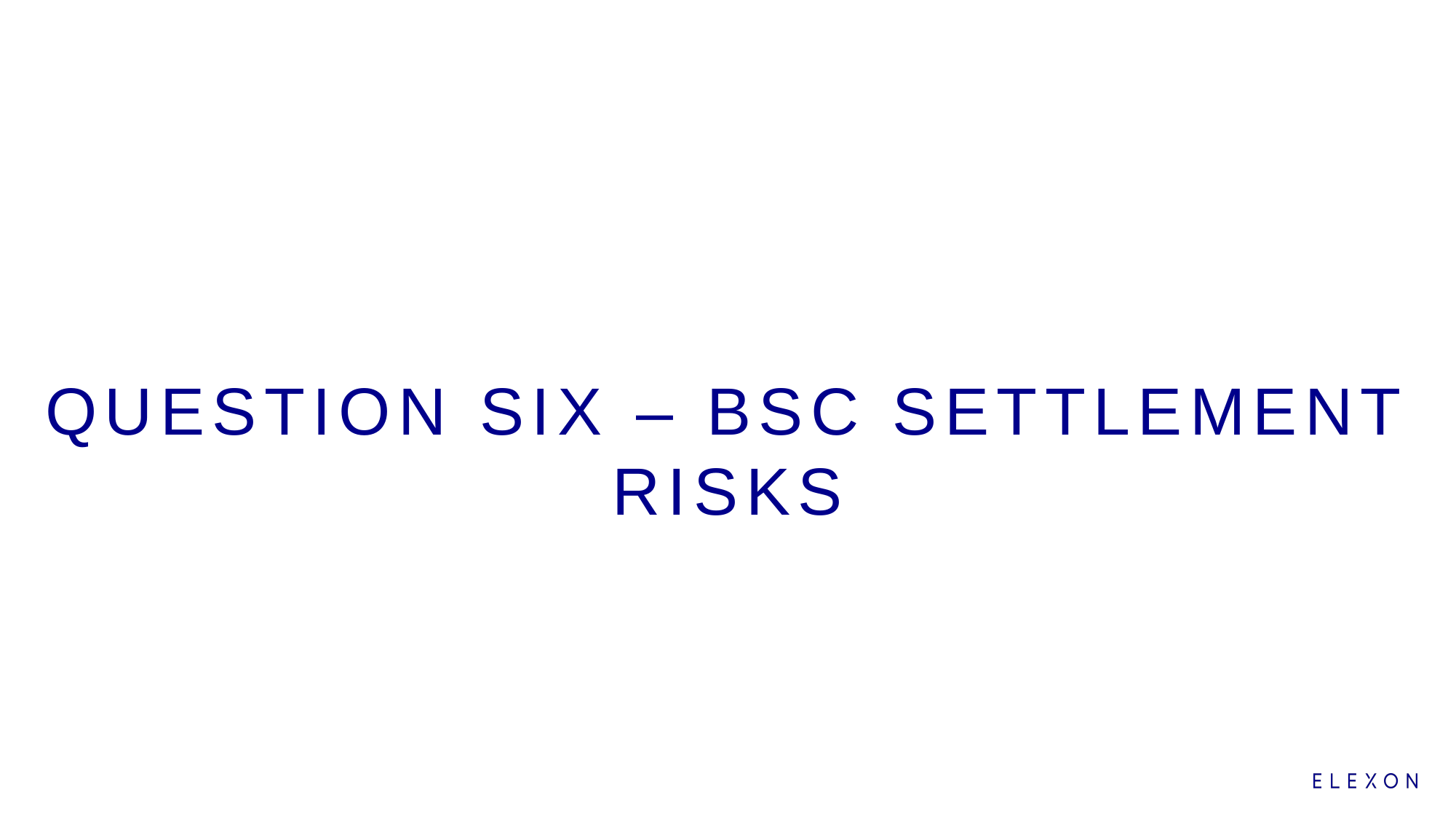

# Question six – BSC Settlement risks